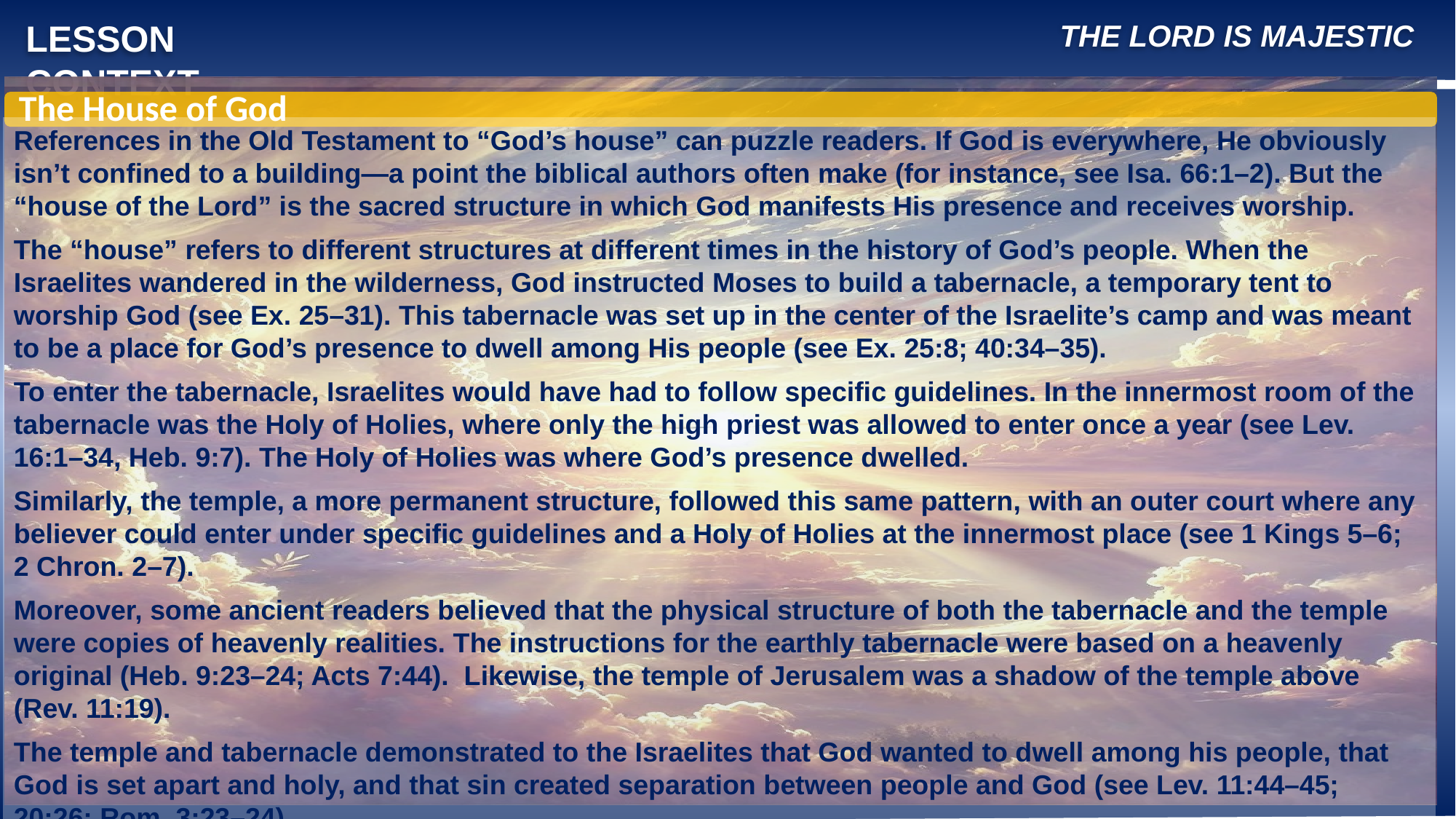

The Lord Is Majestic
LESSON CONTEXT
The House of God
References in the Old Testament to “God’s house” can puzzle readers. If God is everywhere, He obviously isn’t confined to a building—a point the biblical authors often make (for instance, see Isa. 66:1–2). But the “house of the Lord” is the sacred structure in which God manifests His presence and receives worship.

The “house” refers to different structures at different times in the history of God’s people. When the Israelites wandered in the wilderness, God instructed Moses to build a tabernacle, a temporary tent to worship God (see Ex. 25–31). This tabernacle was set up in the center of the Israelite’s camp and was meant to be a place for God’s presence to dwell among His people (see Ex. 25:8; 40:34–35).

To enter the tabernacle, Israelites would have had to follow specific guidelines. In the innermost room of the tabernacle was the Holy of Holies, where only the high priest was allowed to enter once a year (see Lev. 16:1–34, Heb. 9:7). The Holy of Holies was where God’s presence dwelled.

Similarly, the temple, a more permanent structure, followed this same pattern, with an outer court where any believer could enter under specific guidelines and a Holy of Holies at the innermost place (see 1 Kings 5–6; 2 Chron. 2–7).

Moreover, some ancient readers believed that the physical structure of both the tabernacle and the temple were copies of heavenly realities. The instructions for the earthly tabernacle were based on a heavenly original (Heb. 9:23–24; Acts 7:44).  Likewise, the temple of Jerusalem was a shadow of the temple above (Rev. 11:19).

The temple and tabernacle demonstrated to the Israelites that God wanted to dwell among his people, that God is set apart and holy, and that sin created separation between people and God (see Lev. 11:44–45; 20:26; Rom. 3:23–24).